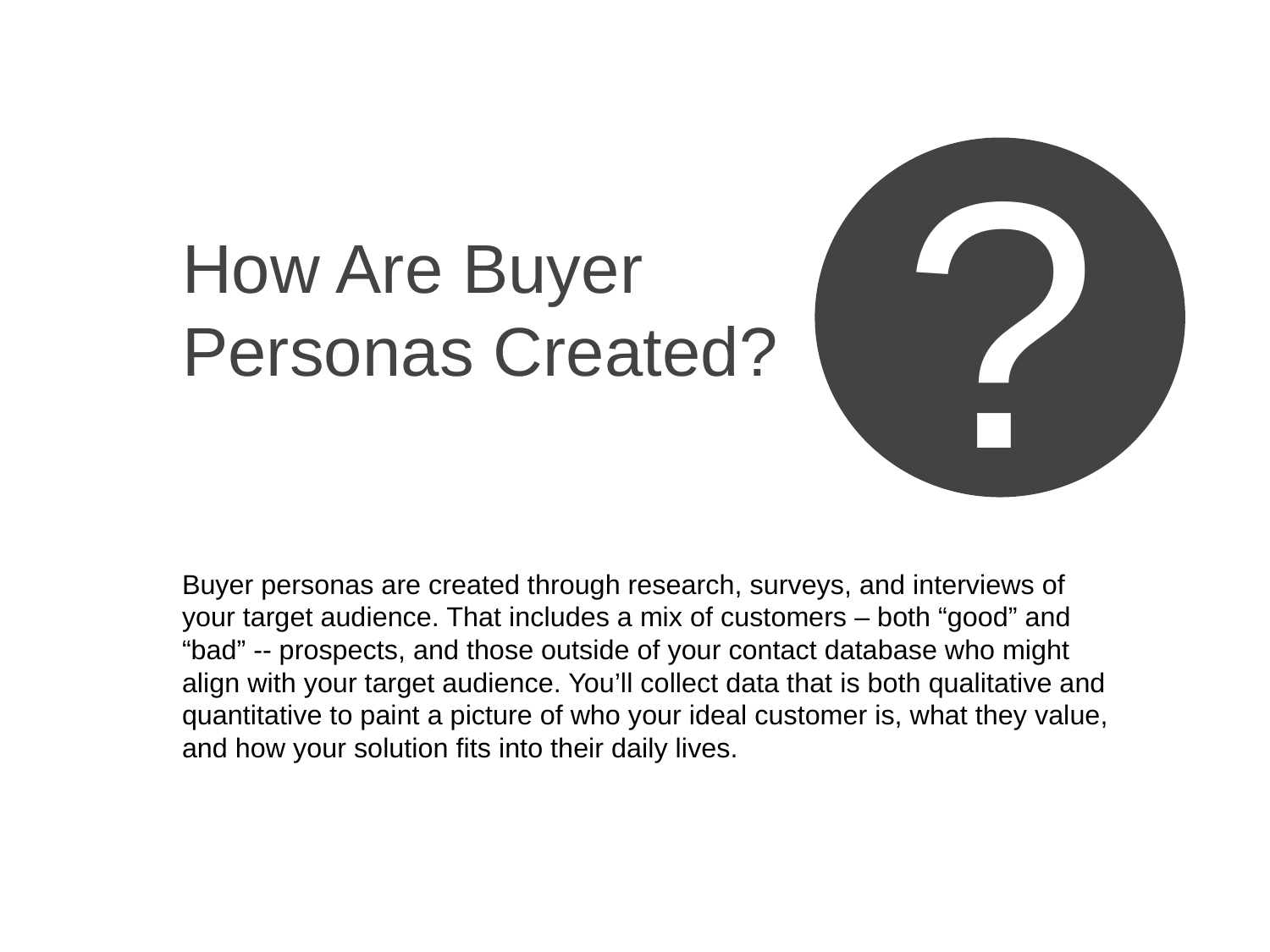

?
# How Are Buyer Personas Created?
Buyer personas are created through research, surveys, and interviews of your target audience. That includes a mix of customers – both “good” and “bad” -- prospects, and those outside of your contact database who might align with your target audience. You’ll collect data that is both qualitative and quantitative to paint a picture of who your ideal customer is, what they value, and how your solution fits into their daily lives.